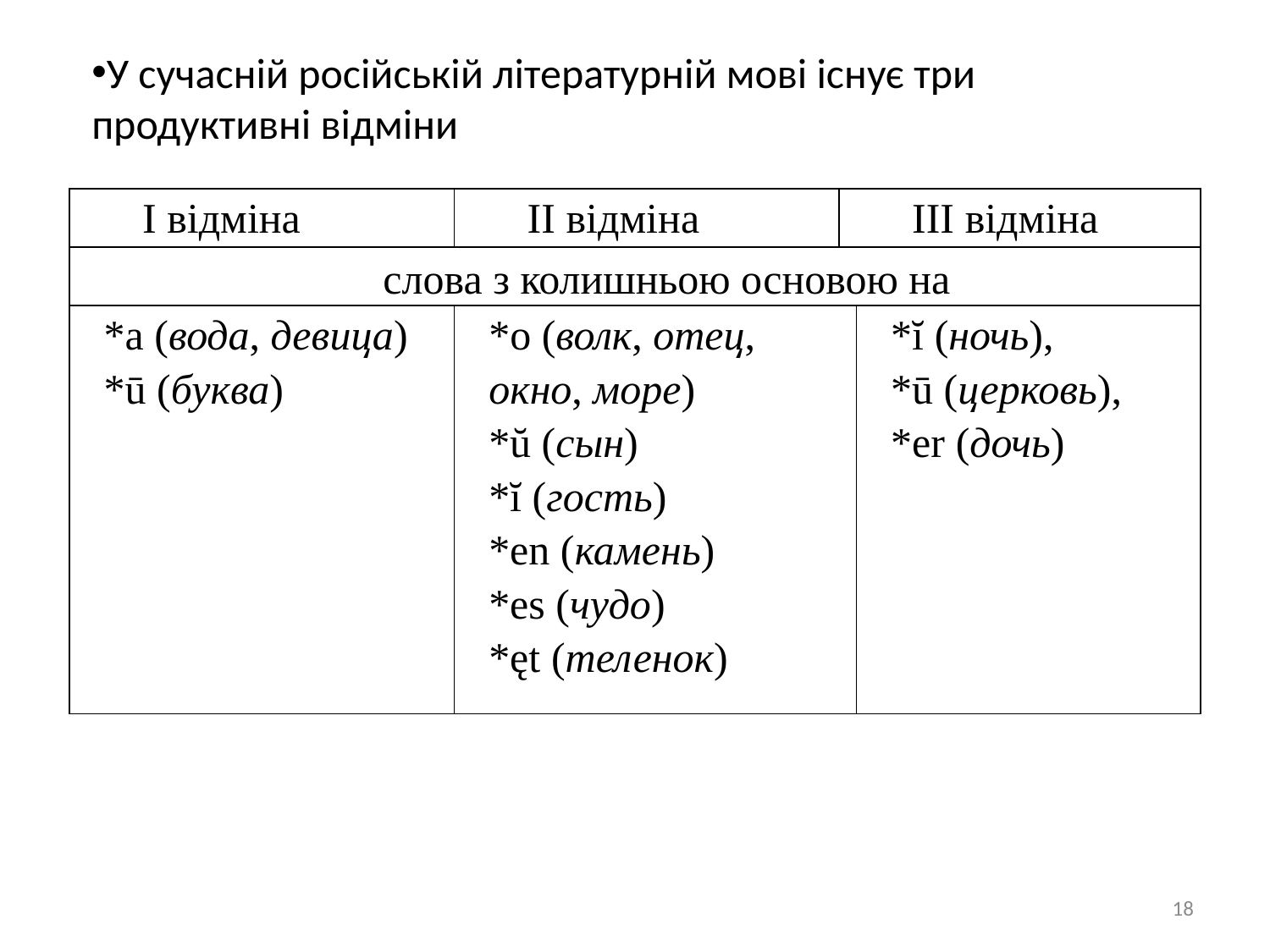

У сучасній російській літературній мові існує три продуктивні відміни
| І відміна | ІІ відміна | ІІІ відміна |  |
| --- | --- | --- | --- |
| слова з колишньою основою на |  |  |  |
| \*а (вода, девица) \*ū (буква) | \*о (волк, отец, окно, море) \*ŭ (сын) \*ĭ (гость) \*en (камень) \*es (чудо) \*ęt (теленок) |  | \*ĭ (ночь), \*ū (церковь), \*еr (дочь) |
18